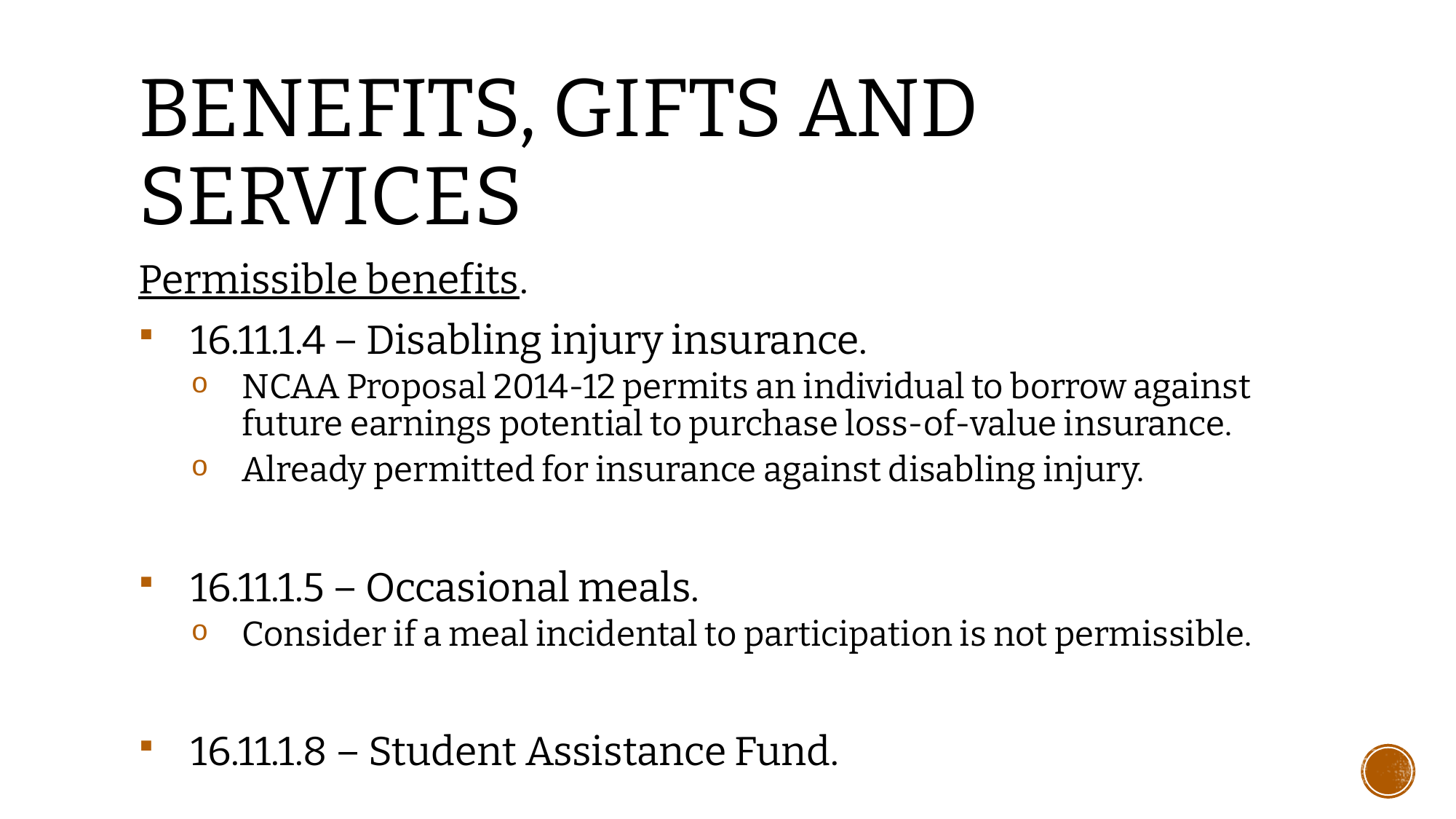

# Benefits, gifts and services
Permissible benefits.
16.11.1.4 – Disabling injury insurance.
NCAA Proposal 2014-12 permits an individual to borrow against future earnings potential to purchase loss-of-value insurance.
Already permitted for insurance against disabling injury.

16.11.1.5 – Occasional meals.
Consider if a meal incidental to participation is not permissible.

16.11.1.8 – Student Assistance Fund.